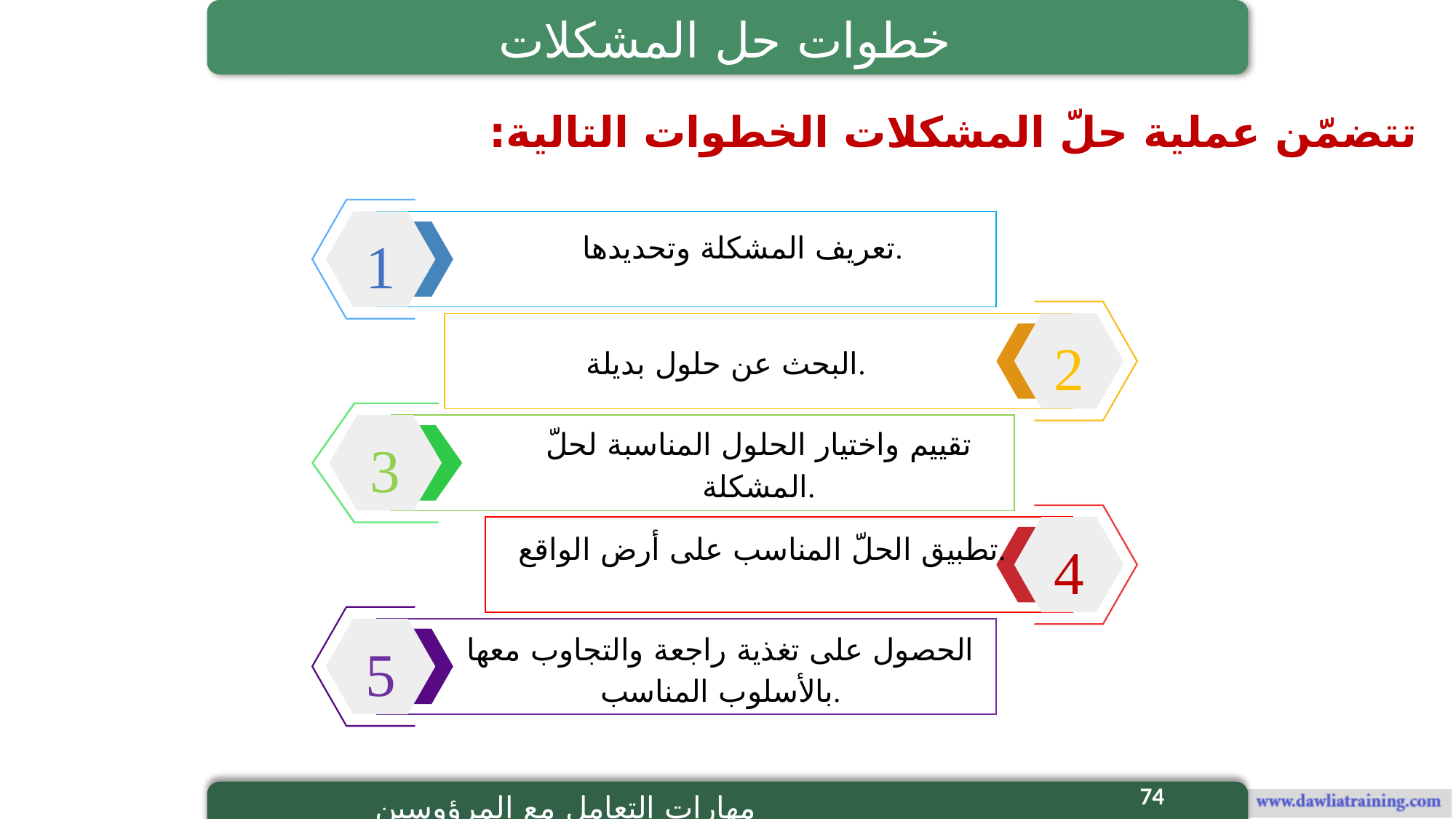

خطوات حل المشكلات
تتضمّن عملية حلّ المشكلات الخطوات التالية:

1

تعريف المشكلة وتحديدها.

البحث عن حلول بديلة.
2

تقييم واختيار الحلول المناسبة لحلّ المشكلة.
3

تطبيق الحلّ المناسب على أرض الواقع.

4

الحصول على تغذية راجعة والتجاوب معها بالأسلوب المناسب.
5

74

مهارات التعامل مع المرؤوسين